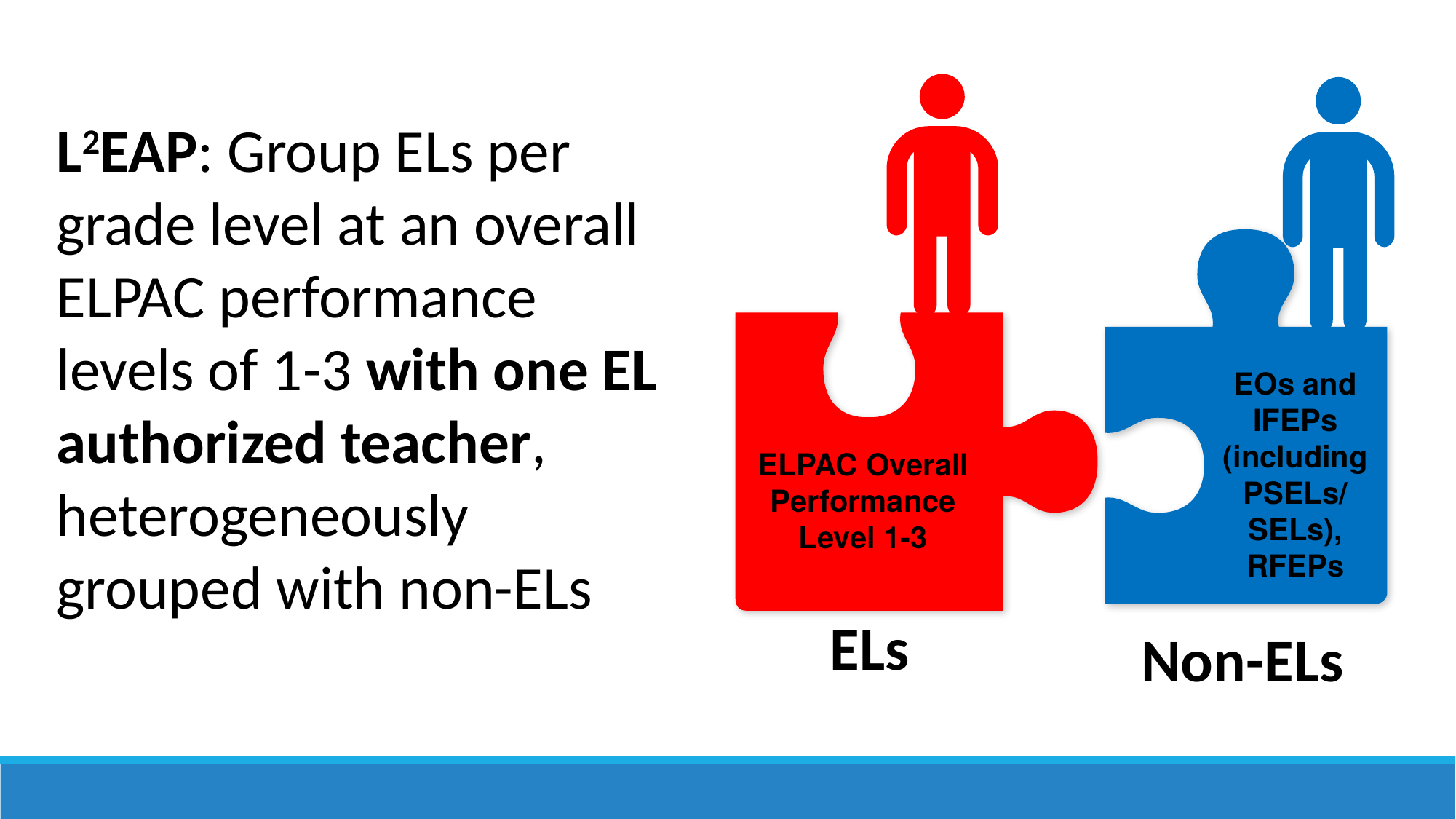

L2EAP: Group ELs per grade level at an overall ELPAC performance levels of 1-3 with one EL authorized teacher, heterogeneously grouped with non-ELs

EOs and IFEPs (includingPSELs/ SELs), RFEPs

ELPAC Overall Performance Level 1-3
ELs
Non-ELs